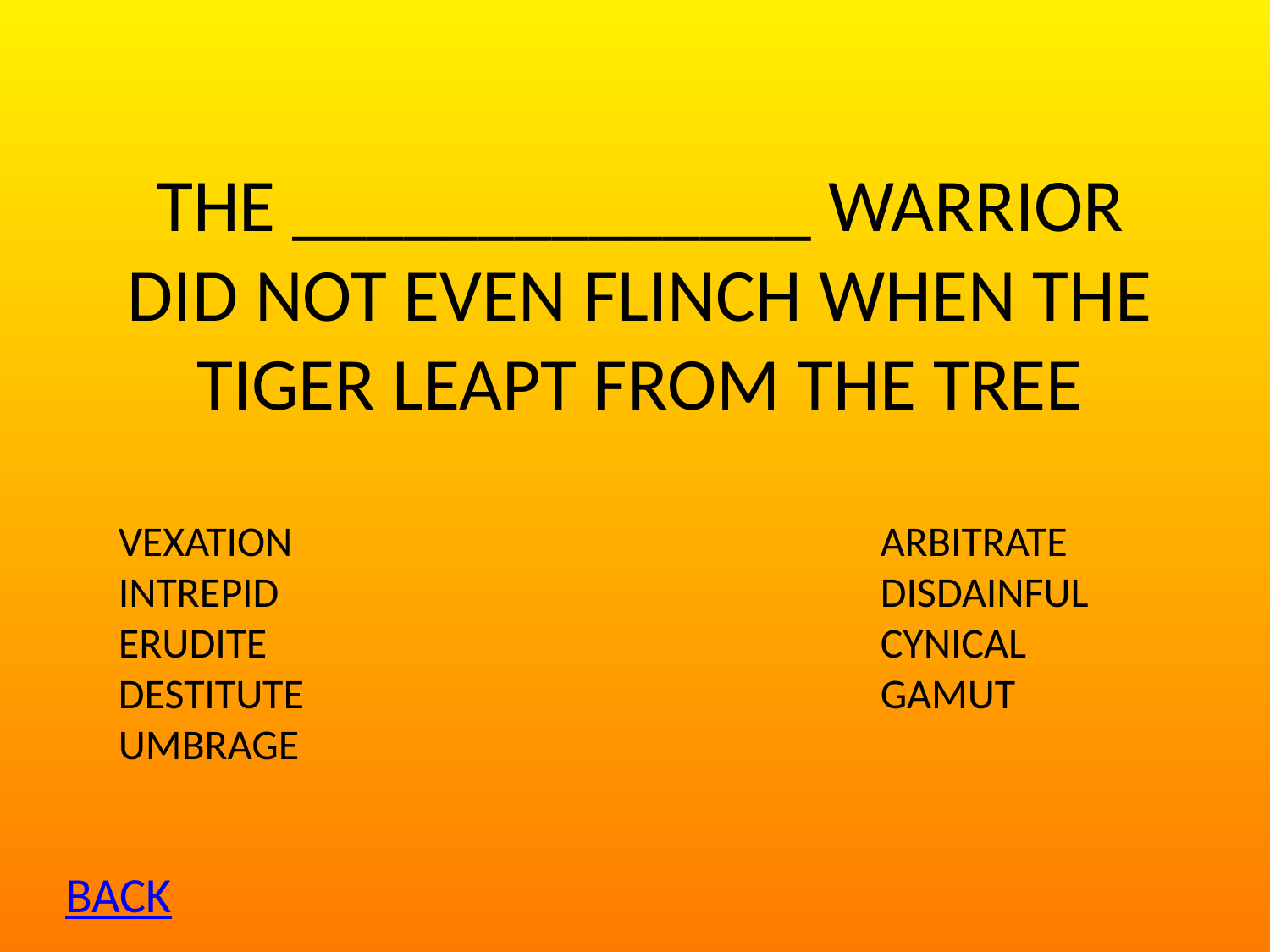

# THE ______________ WARRIOR DID NOT EVEN FLINCH WHEN THE TIGER LEAPT FROM THE TREE
VEXATION					ARBITRATE
INTREPID					DISDAINFUL
ERUDITE					CYNICAL
DESTITUTE					GAMUT
UMBRAGE
BACK